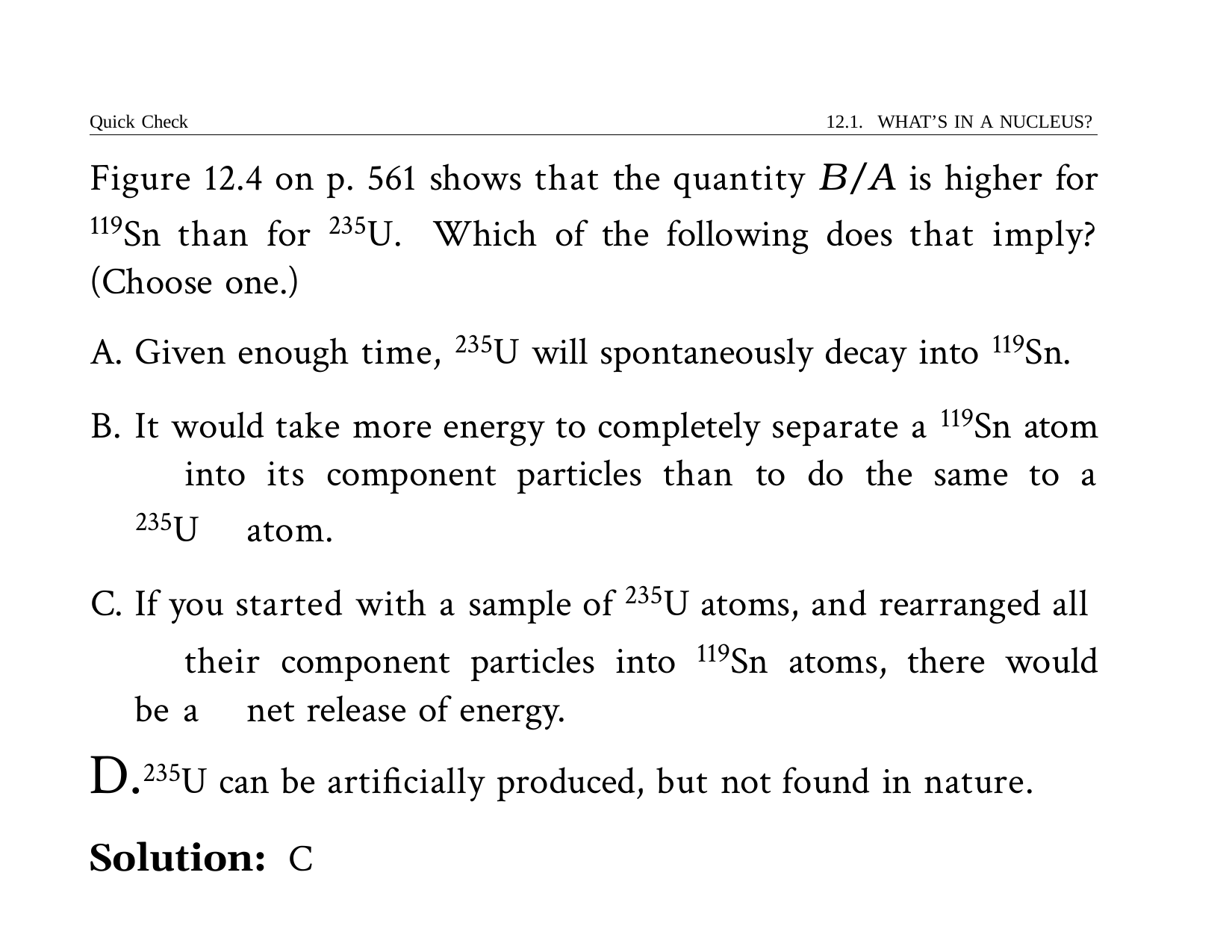

Quick Check	12.1.  WHAT’S IN A NUCLEUS?

# Figure 12.4 on p. 561 shows that the quantity B/A is higher for 119Sn than for 235U.  Which of the following does that imply? (Choose one.)
Given enough time, 235U will spontaneously decay into 119Sn.
It would take more energy to completely separate a 119Sn atom 	into its component particles than to do the same to a 235U 	atom.
If you started with a sample of 235U atoms, and rearranged all 	their component particles into 119Sn atoms, there would be a 	net release of energy.
235U can be artificially produced, but not found in nature.
Solution:	C